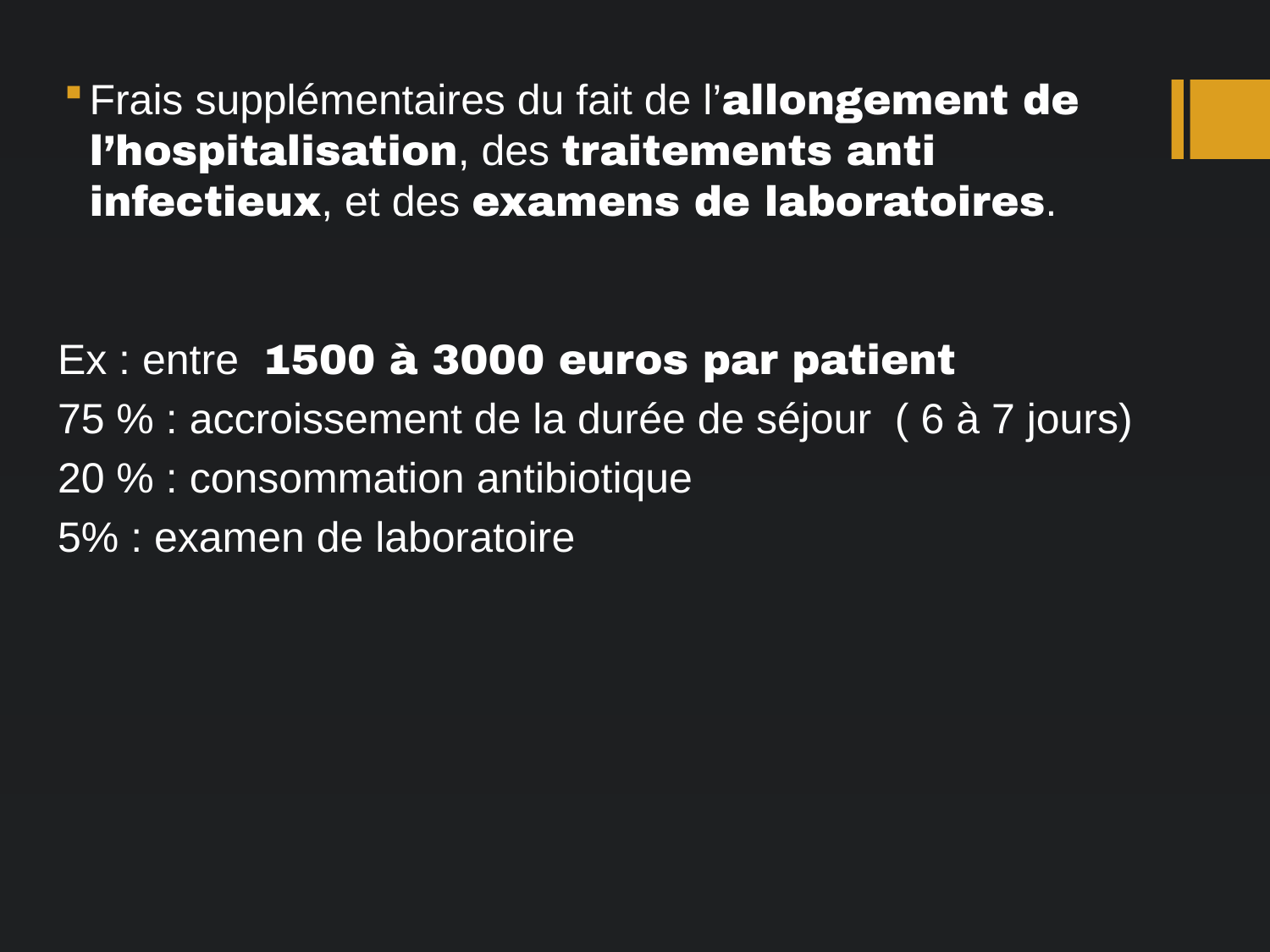

Frais supplémentaires du fait de l’allongement de l’hospitalisation, des traitements anti infectieux, et des examens de laboratoires.

Ex : entre  1500 à 3000 euros par patient
75 % : accroissement de la durée de séjour  ( 6 à 7 jours)
20 % : consommation antibiotique
5% : examen de laboratoire